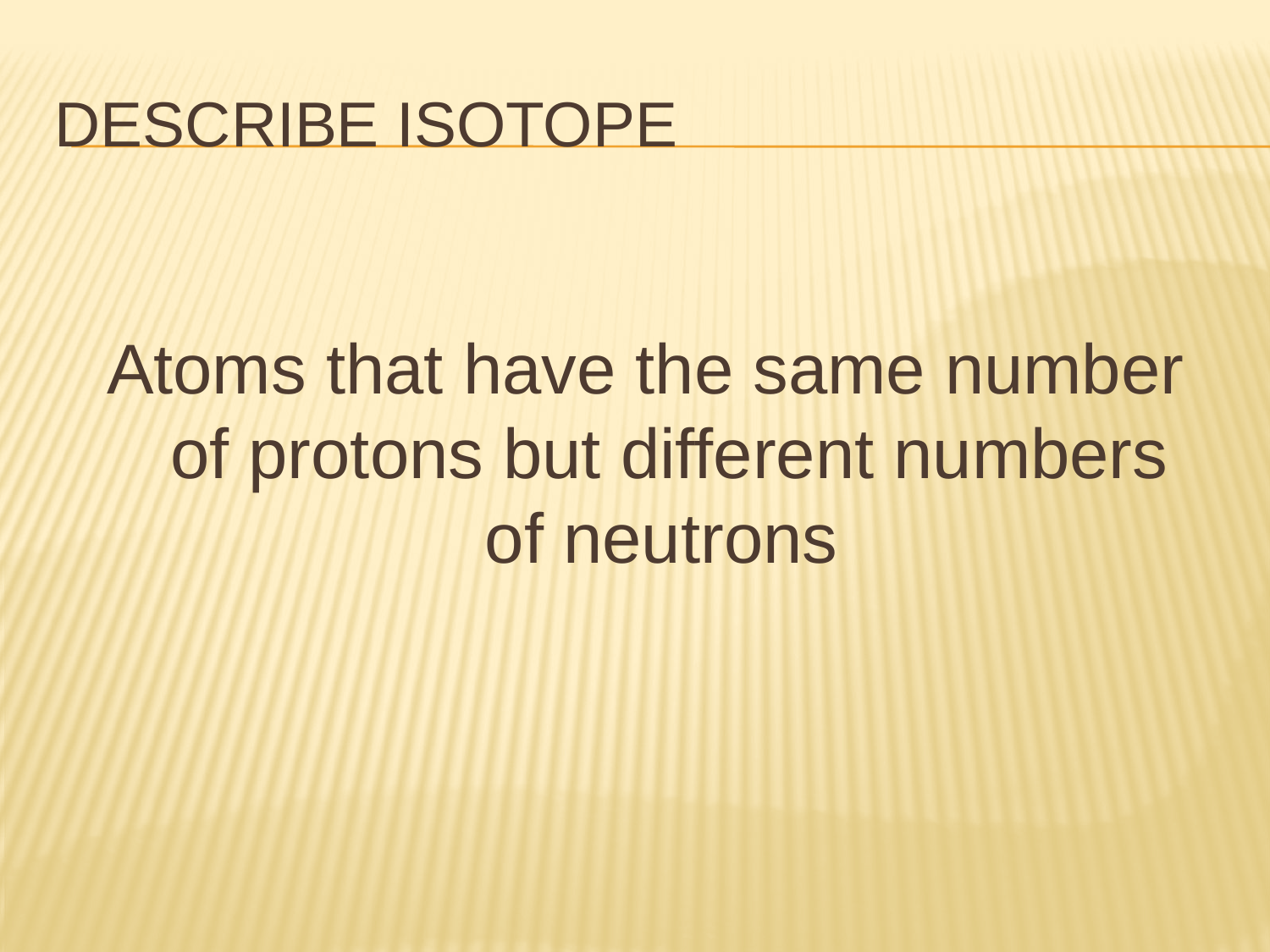

# Describe Isotope
Atoms that have the same number of protons but different numbers of neutrons